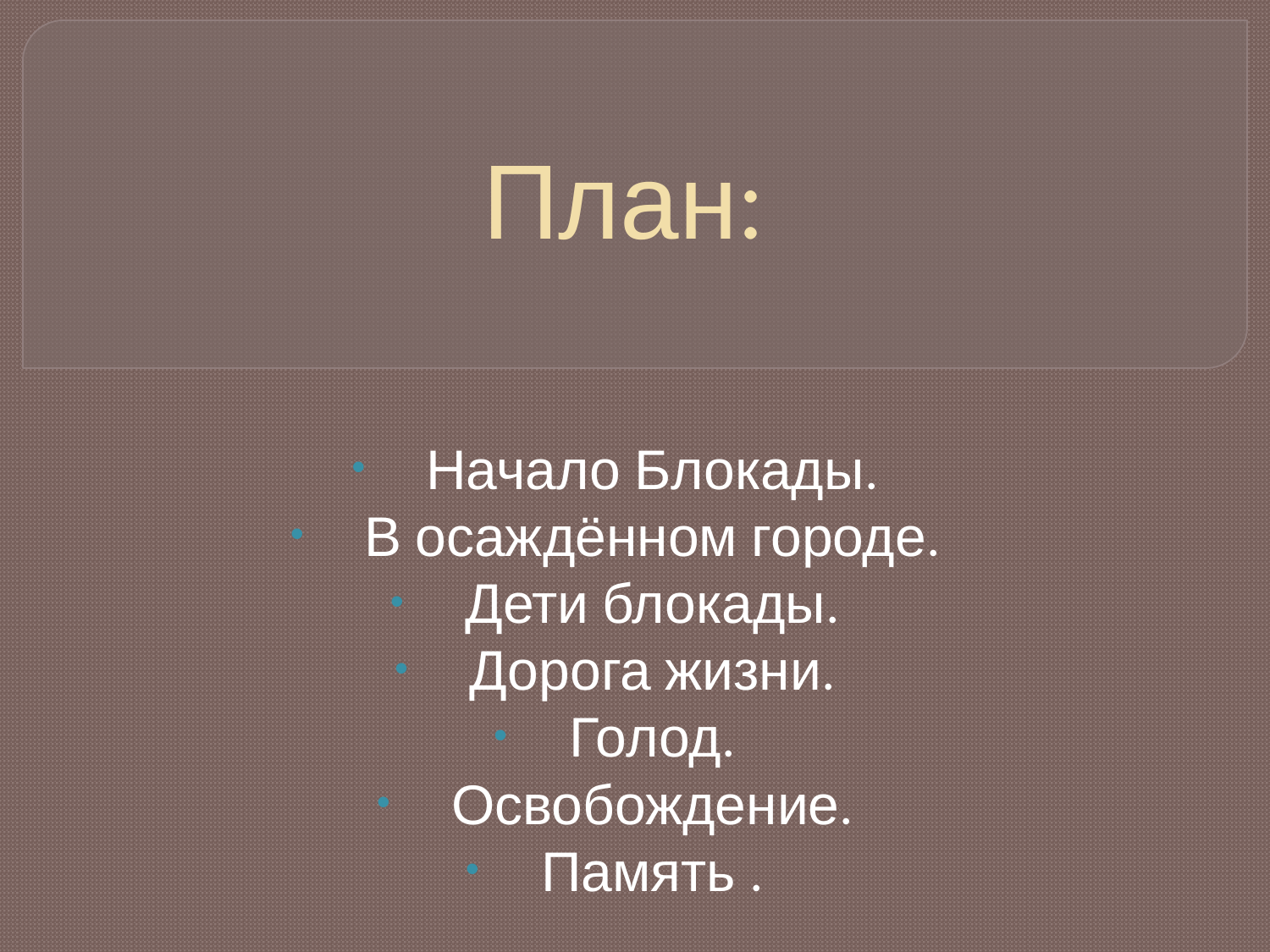

# План:

Начало Блокады.
В осаждённом городе.
Дети блокады.
Дорога жизни.
Голод.
Освобождение.
Память .